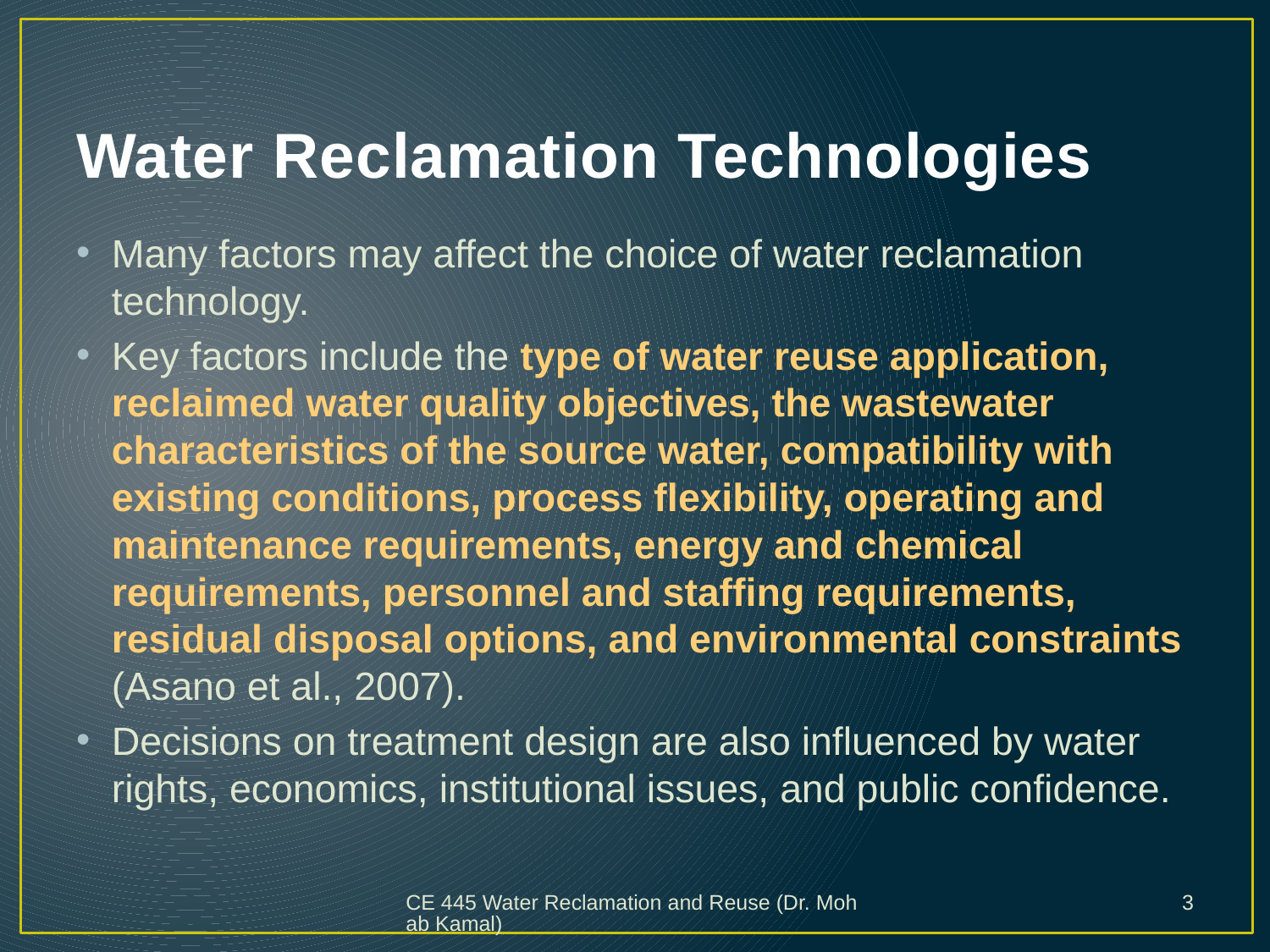

# Water Reclamation Technologies
Many factors may affect the choice of water reclamation technology.
Key factors include the type of water reuse application, reclaimed water quality objectives, the wastewater characteristics of the source water, compatibility with existing conditions, process flexibility, operating and maintenance requirements, energy and chemical requirements, personnel and staffing requirements, residual disposal options, and environmental constraints (Asano et al., 2007).
Decisions on treatment design are also influenced by water rights, economics, institutional issues, and public confidence.
CE 445 Water Reclamation and Reuse (Dr. Mohab Kamal)
3